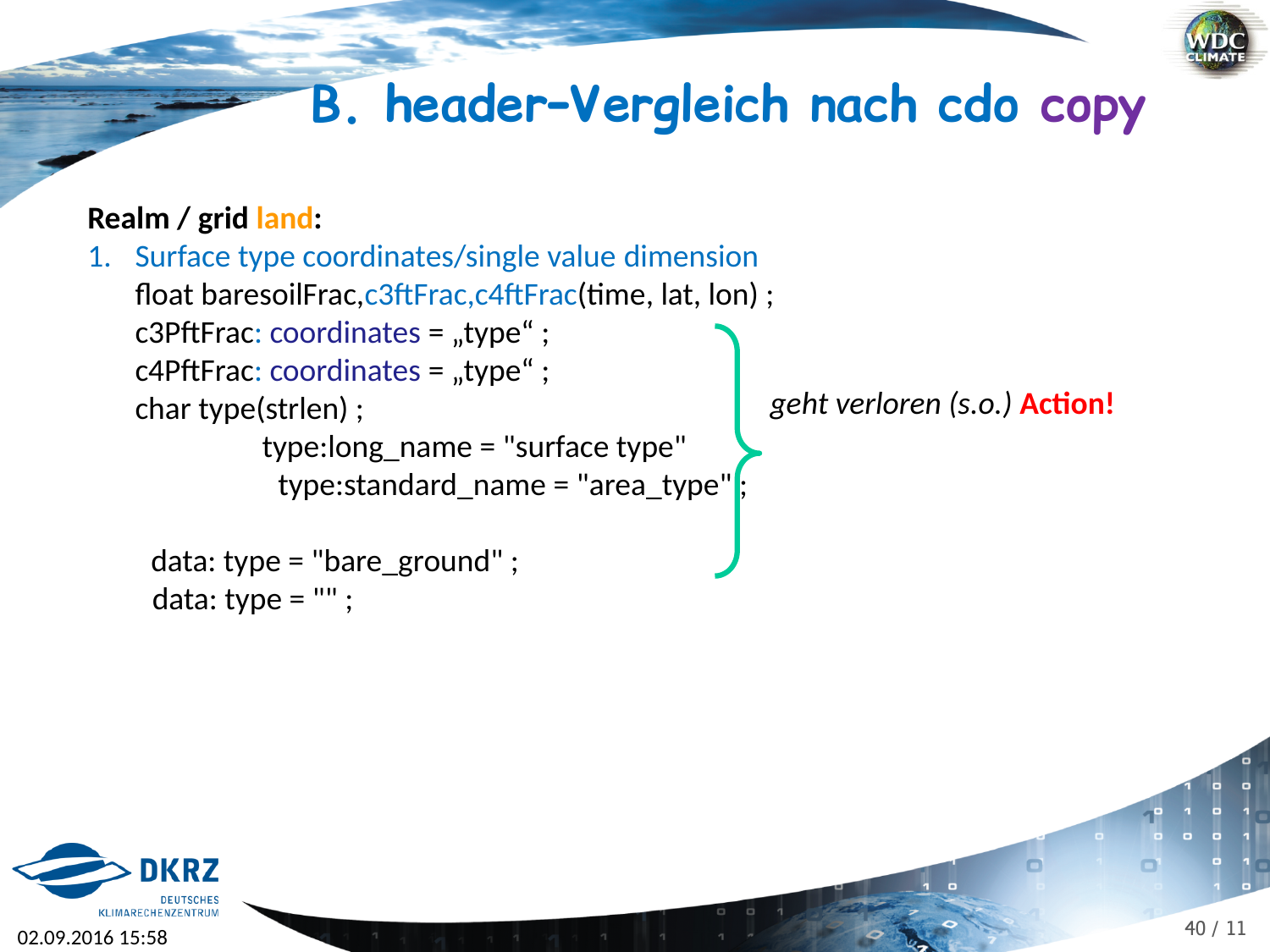

B. header–Vergleich nach cdo copy
Realm / grid land:
Surface type coordinates/single value dimension
float baresoilFrac,c3ftFrac,c4ftFrac(time, lat, lon) ;
c3PftFrac: coordinates = „type“ ;
c4PftFrac: coordinates = „type“ ;
char type(strlen) ;
	type:long_name = "surface type"
	type:standard_name = "area_type" ;
data: type = "bare_ground" ;
         data: type = "" ;

geht verloren (s.o.) Action!